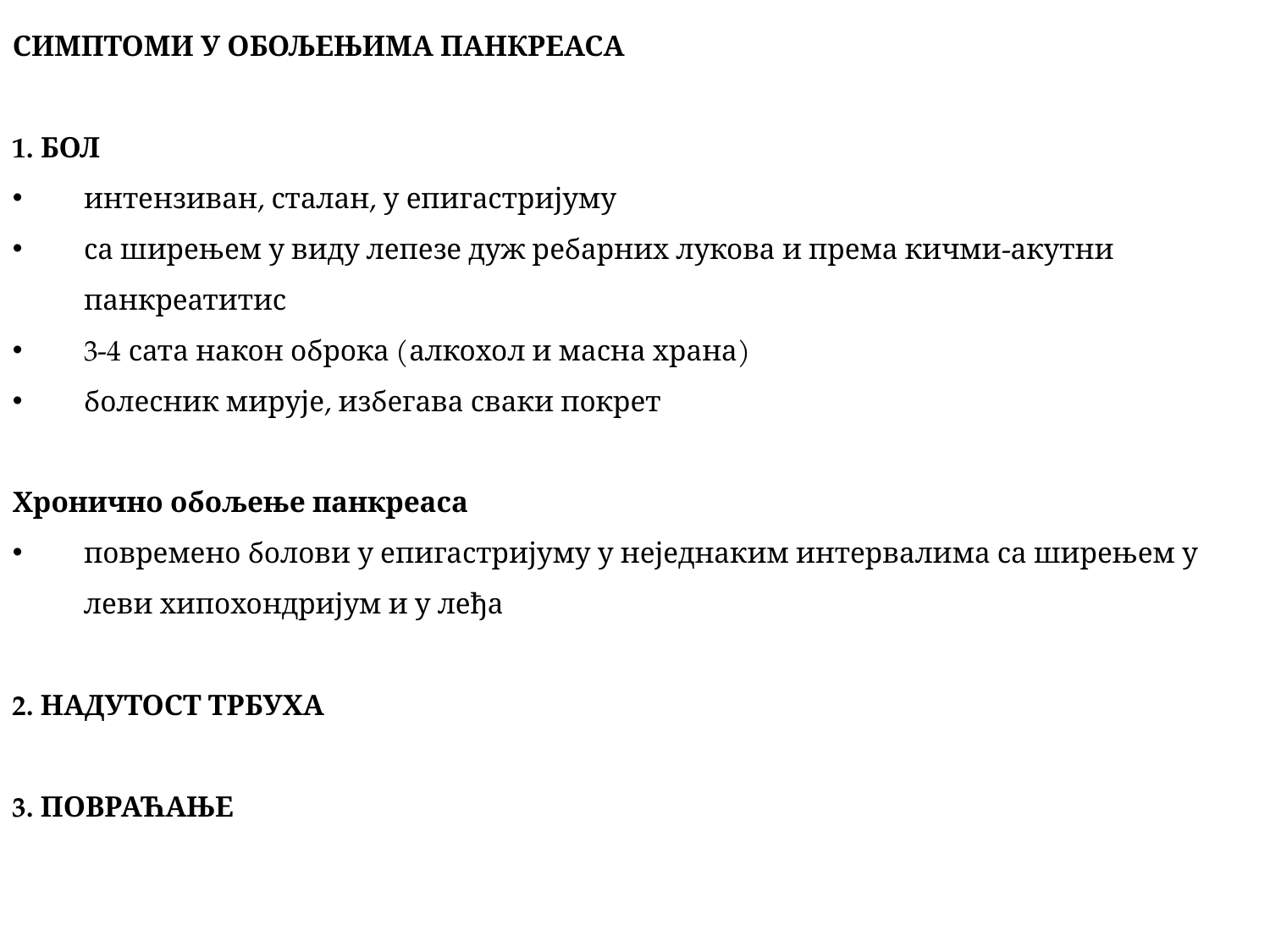

СИМПТОМИ У ОБОЉЕЊИМА ПАНКРЕАСА

1. БОЛ
интензиван, сталан, у епигастријуму
са ширењем у виду лепезе дуж ребарних лукова и према кичми-акутни панкреатитис
3-4 сата након оброка (алкохол и масна храна)
болесник мирује, избегава сваки покрет

Хронично обољење панкреаса
повремено болови у епигастријуму у неједнаким интервалима са ширењем у леви хипохондријум и у леђа

2. НАДУТОСТ ТРБУХА

3. ПОВРАЋАЊЕ